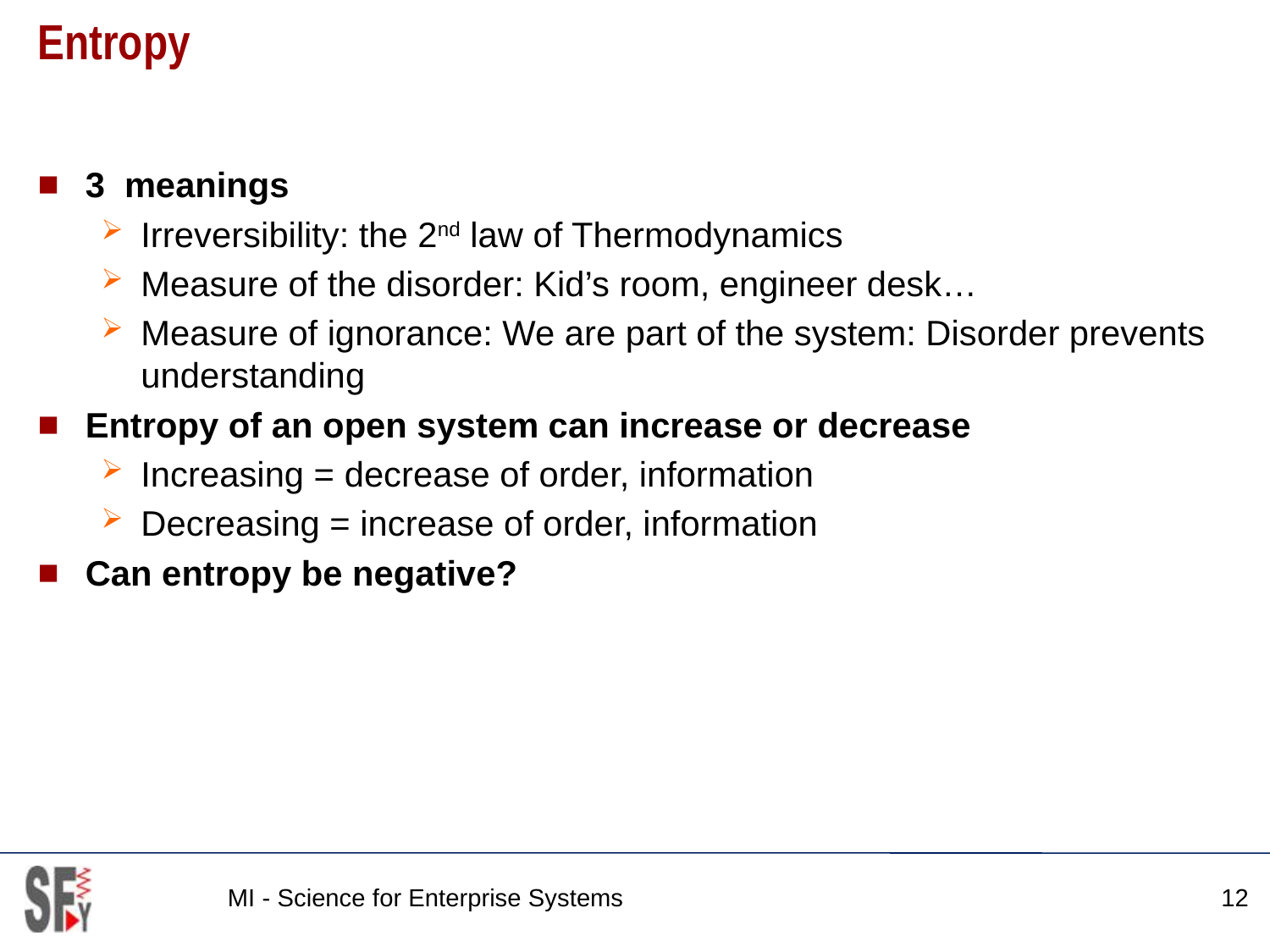

# Entropy
3  meanings
Irreversibility: the 2nd law of Thermodynamics
Measure of the disorder: Kid’s room, engineer desk…
Measure of ignorance: We are part of the system: Disorder prevents understanding
Entropy of an open system can increase or decrease
Increasing = decrease of order, information
Decreasing = increase of order, information
Can entropy be negative?
MI - Science for Enterprise Systems
12